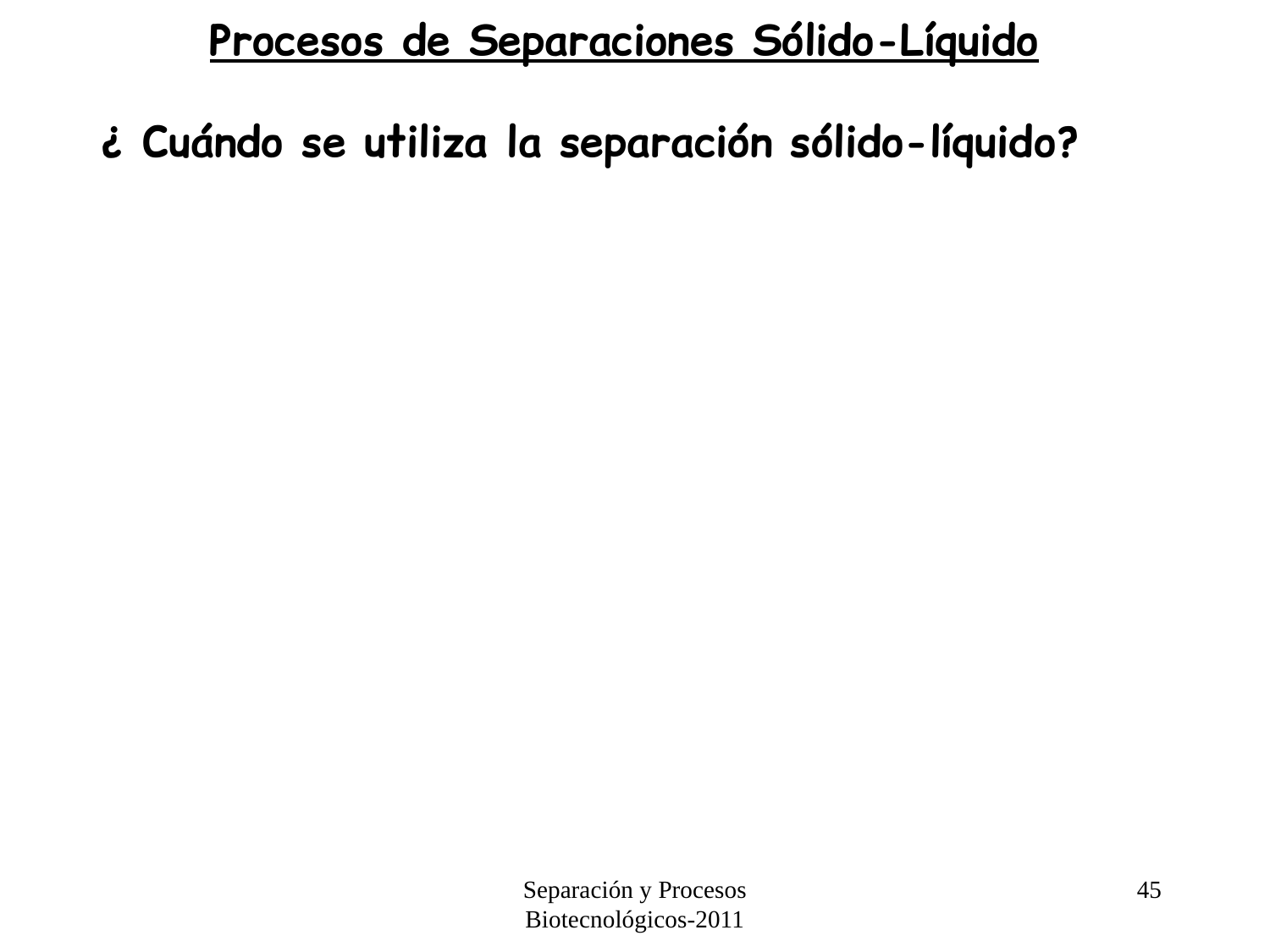

Procesos de Separaciones Sólido-Líquido

¿ Cuándo se utiliza la separación sólido-líquido?

Separación y Procesos Biotecnológicos-2011
45